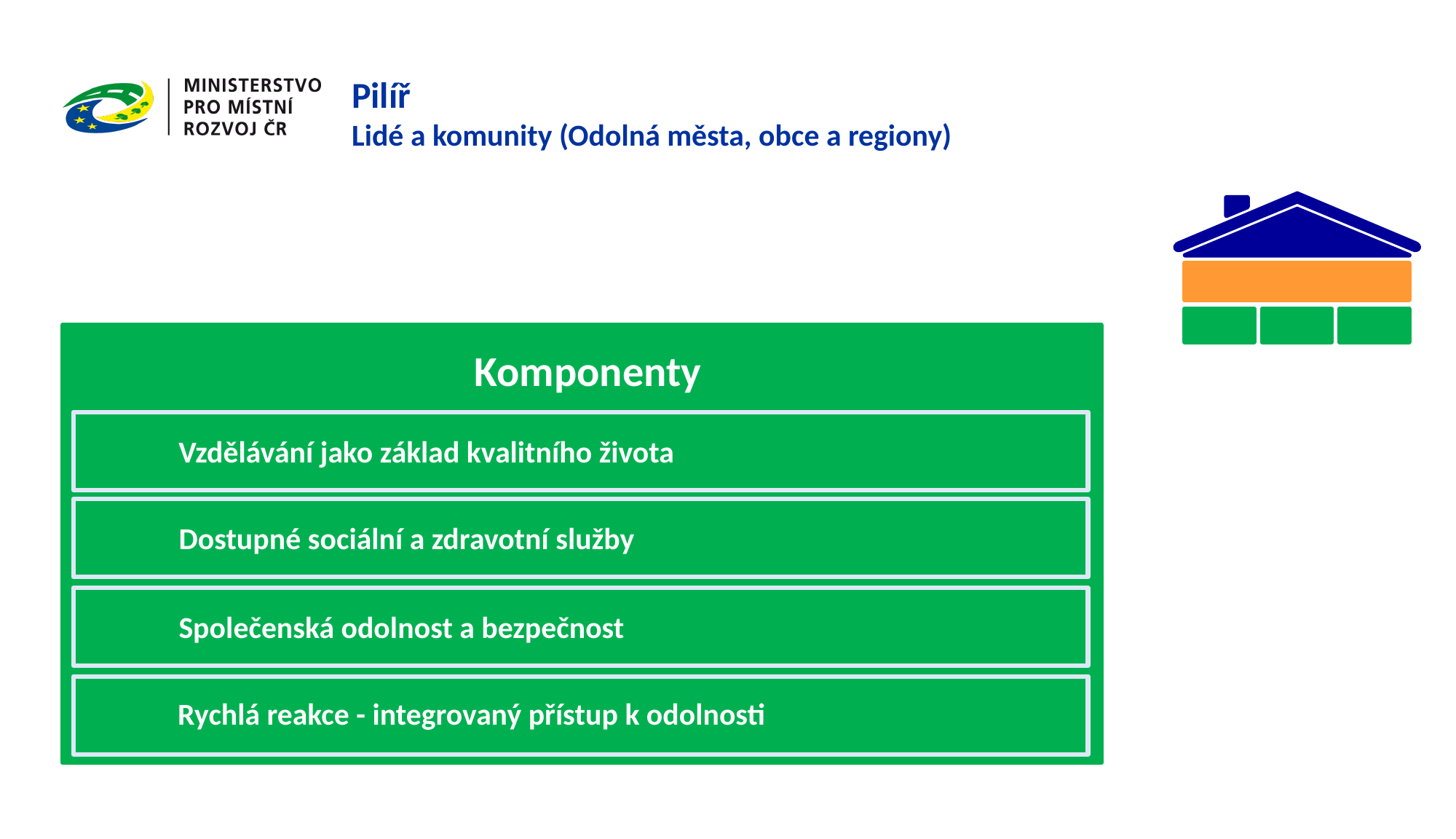

Pilíř
Lidé a komunity (Odolná města, obce a regiony)

Komponenty

Vzdělávání jako základ kvalitního života

Dostupné sociální a zdravotní služby

Společenská odolnost a bezpečnost
Rychlá reakce - integrovaný přístup k odolnosti